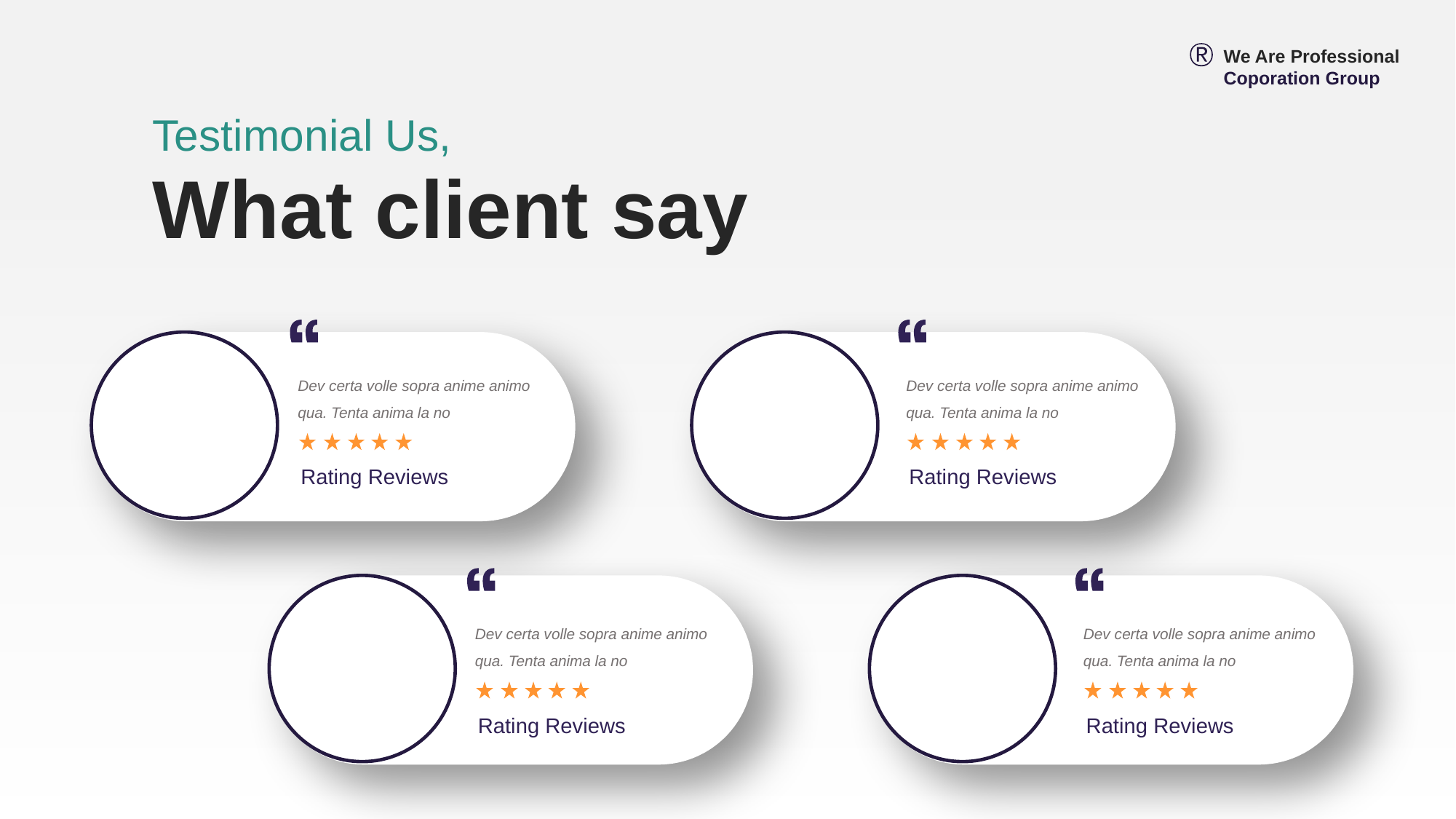

We Are Professional Coporation Group

Testimonial Us,
What client say

Dev certa volle sopra anime animo qua. Tenta anima la no
Dev certa volle sopra anime animo qua. Tenta anima la no

Rating Reviews
Rating Reviews

Dev certa volle sopra anime animo qua. Tenta anima la no
Dev certa volle sopra anime animo qua. Tenta anima la no

Rating Reviews
Rating Reviews